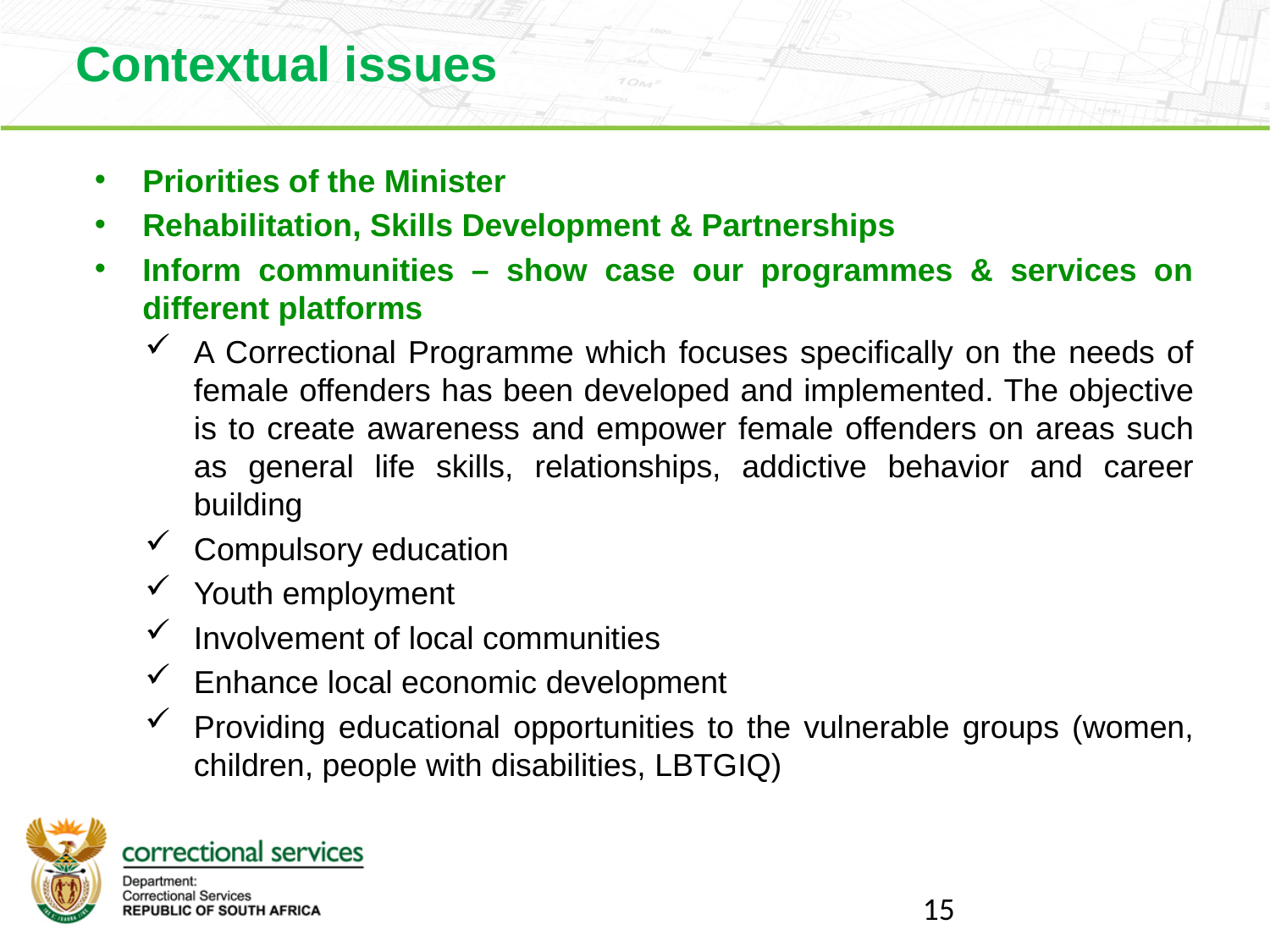

Contextual issues
Priorities of the Minister
Rehabilitation, Skills Development & Partnerships
Inform communities – show case our programmes & services on different platforms
A Correctional Programme which focuses specifically on the needs of female offenders has been developed and implemented. The objective is to create awareness and empower female offenders on areas such as general life skills, relationships, addictive behavior and career building
Compulsory education
Youth employment
Involvement of local communities
Enhance local economic development
Providing educational opportunities to the vulnerable groups (women, children, people with disabilities, LBTGIQ)
15